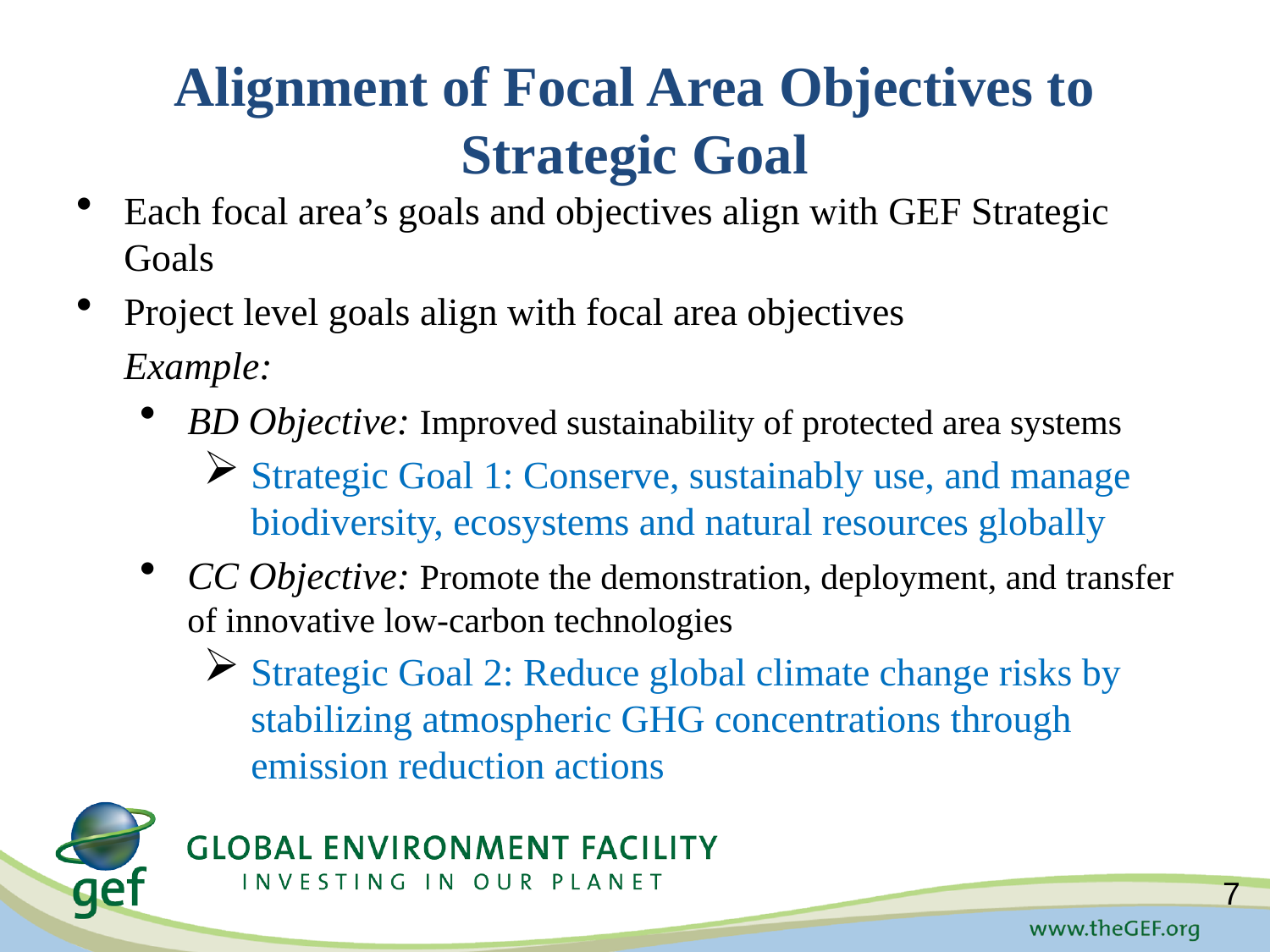

# Alignment of Focal Area Objectives to Strategic Goal
Each focal area’s goals and objectives align with GEF Strategic Goals
Project level goals align with focal area objectives
	Example:
BD Objective: Improved sustainability of protected area systems
Strategic Goal 1: Conserve, sustainably use, and manage biodiversity, ecosystems and natural resources globally
CC Objective: Promote the demonstration, deployment, and transfer of innovative low-carbon technologies
Strategic Goal 2: Reduce global climate change risks by stabilizing atmospheric GHG concentrations through emission reduction actions

7